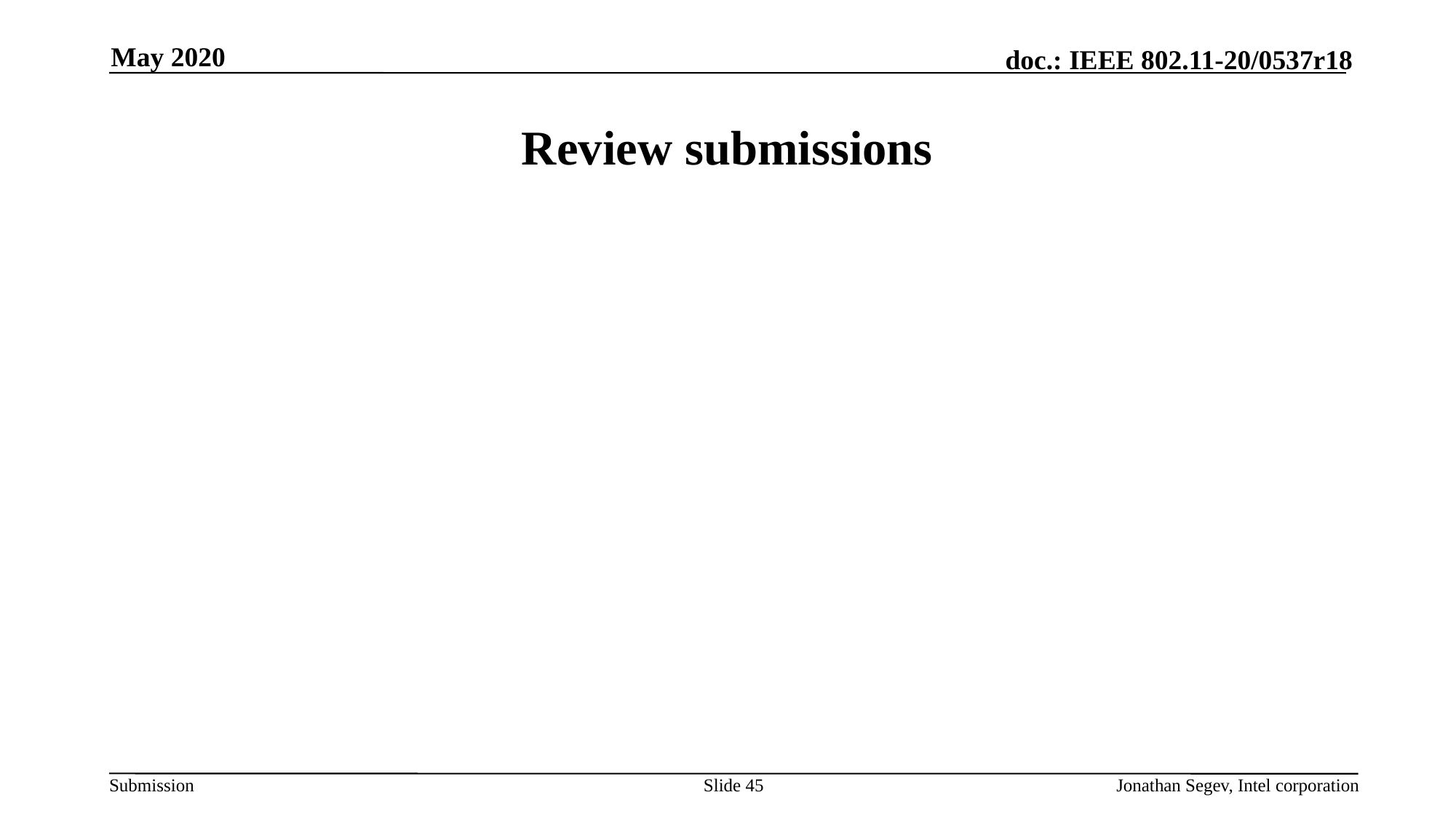

May 2020
# Review submissions

Slide 45
Jonathan Segev, Intel corporation